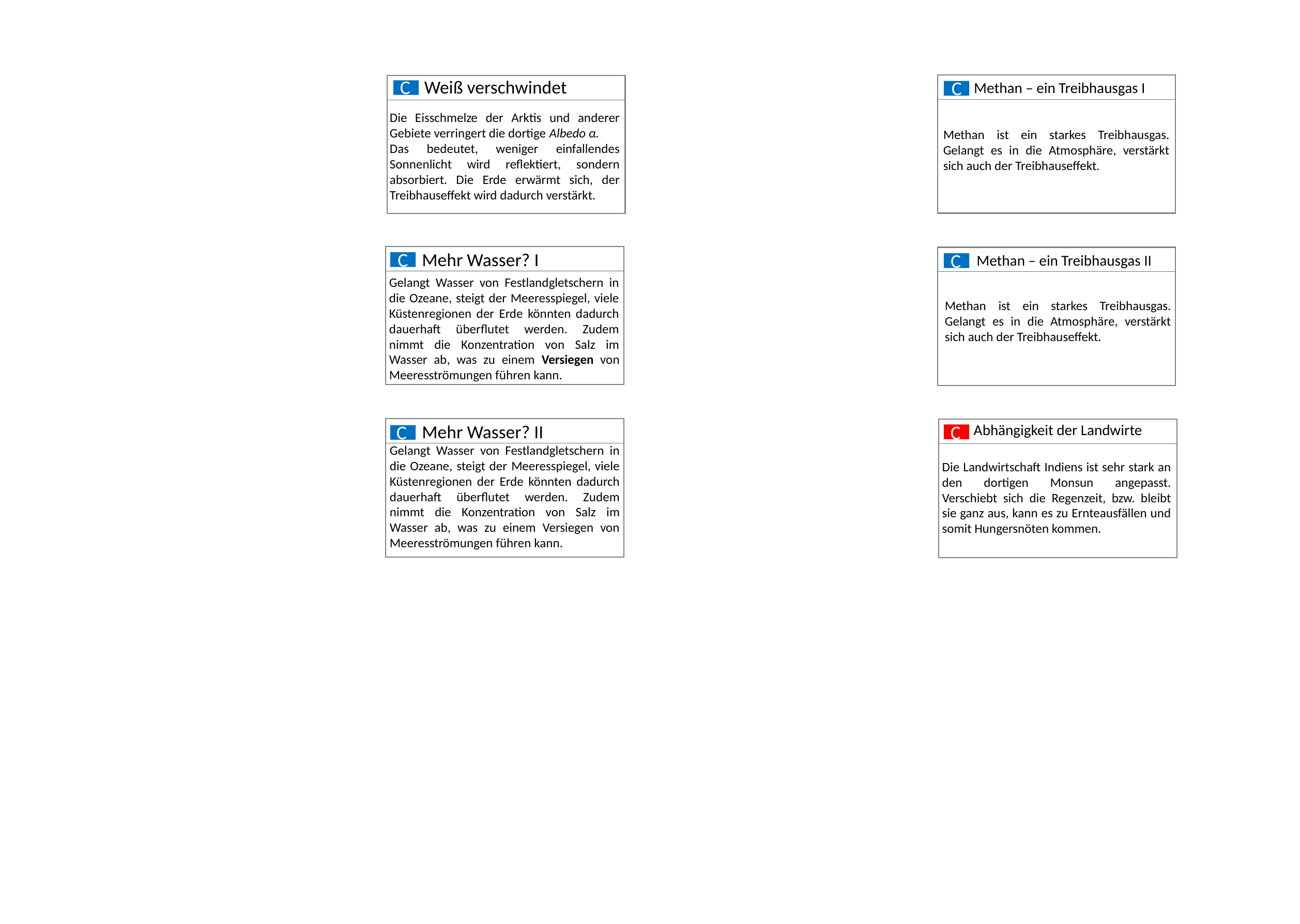

C
Weiß verschwindet

Die Eisschmelze der Arktis und anderer Gebiete verringert die dortige Albedo α.
Das bedeutet, weniger einfallendes Sonnenlicht wird reflektiert, sondern absorbiert. Die Erde erwärmt sich, der Treibhauseffekt wird dadurch verstärkt.
C
Methan – ein Treibhausgas I

Methan ist ein starkes Treibhausgas. Gelangt es in die Atmosphäre, verstärkt sich auch der Treibhauseffekt.

C
Mehr Wasser? I

Gelangt Wasser von Festlandgletschern in die Ozeane, steigt der Meeresspiegel, viele Küstenregionen der Erde könnten dadurch dauerhaft überflutet werden. Zudem nimmt die Konzentration von Salz im Wasser ab, was zu einem Versiegen von Meeresströmungen führen kann.

C
Methan – ein Treibhausgas II

Methan ist ein starkes Treibhausgas. Gelangt es in die Atmosphäre, verstärkt sich auch der Treibhauseffekt.
C
C
Mehr Wasser? II

Gelangt Wasser von Festlandgletschern in die Ozeane, steigt der Meeresspiegel, viele Küstenregionen der Erde könnten dadurch dauerhaft überflutet werden. Zudem nimmt die Konzentration von Salz im Wasser ab, was zu einem Versiegen von Meeresströmungen führen kann.

Abhängigkeit der Landwirte

Die Landwirtschaft Indiens ist sehr stark an den dortigen Monsun angepasst. Verschiebt sich die Regenzeit, bzw. bleibt sie ganz aus, kann es zu Ernteausfällen und somit Hungersnöten kommen.